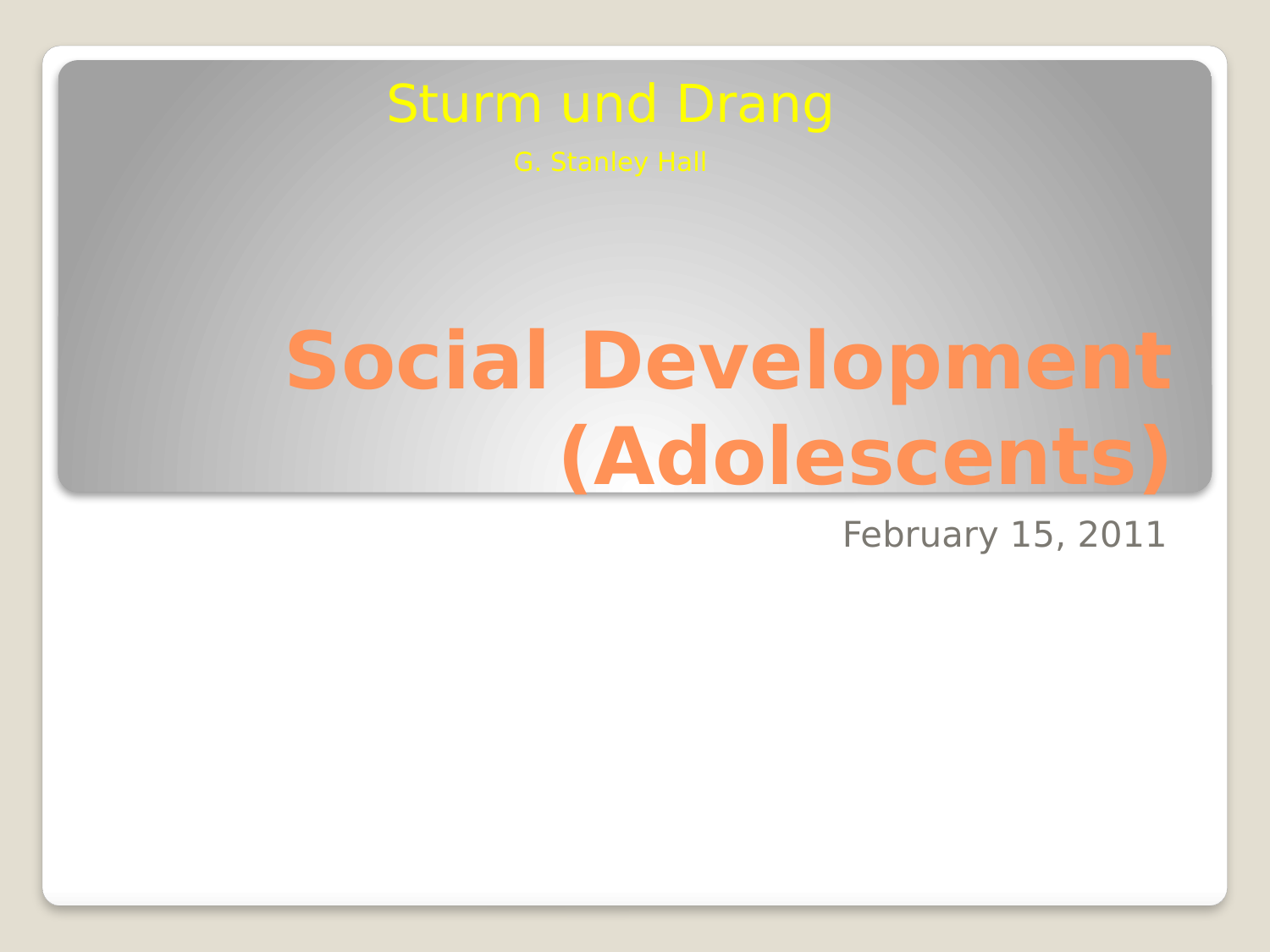

Sturm und Drang
G. Stanley Hall
# Social Development (Adolescents)
February 15, 2011